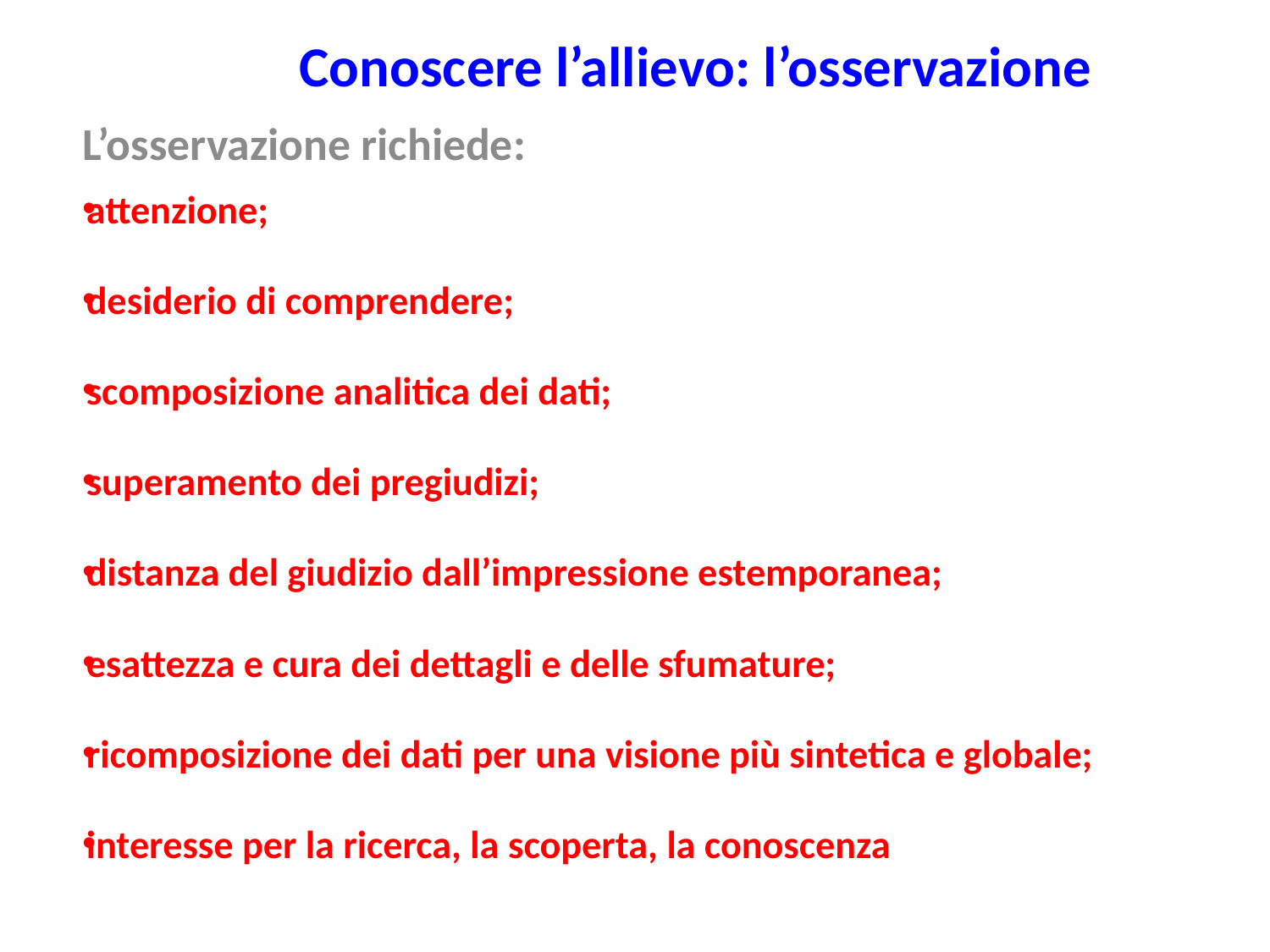

# Conoscere l’allievo: l’osservazione
L’osservazione richiede:

attenzione;

desiderio di comprendere;

scomposizione analitica dei dati;

superamento dei pregiudizi;

distanza del giudizio dall’impressione estemporanea;

esattezza e cura dei dettagli e delle sfumature;

ricomposizione dei dati per una visione più sintetica e globale;

interesse per la ricerca, la scoperta, la conoscenza